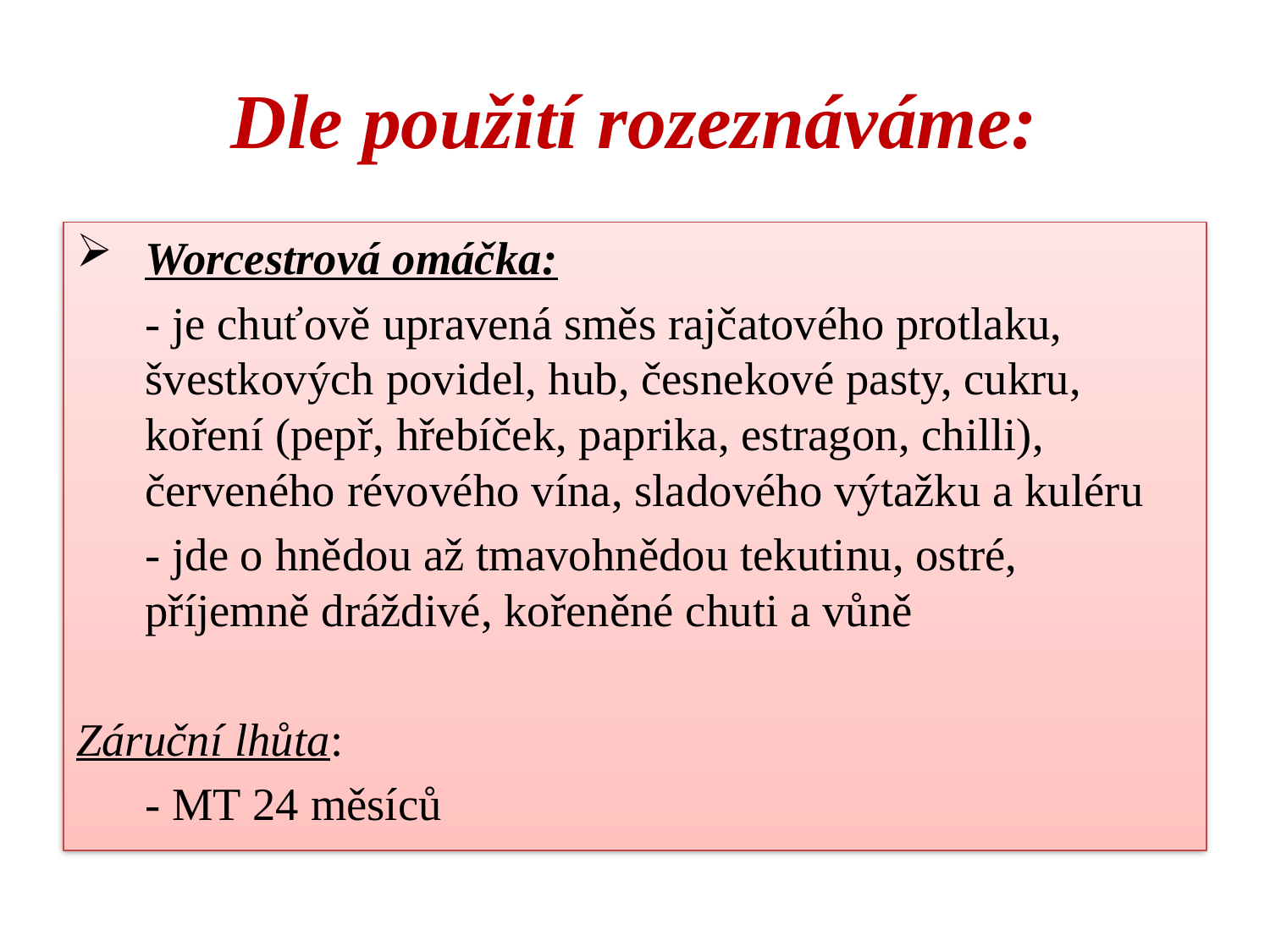

# Dle použití rozeznáváme:
Worcestrová omáčka:
	- je chuťově upravená směs rajčatového protlaku, švestkových povidel, hub, česnekové pasty, cukru, koření (pepř, hřebíček, paprika, estragon, chilli), červeného révového vína, sladového výtažku a kuléru
	- jde o hnědou až tmavohnědou tekutinu, ostré, příjemně dráždivé, kořeněné chuti a vůně

Záruční lhůta:
	- MT 24 měsíců